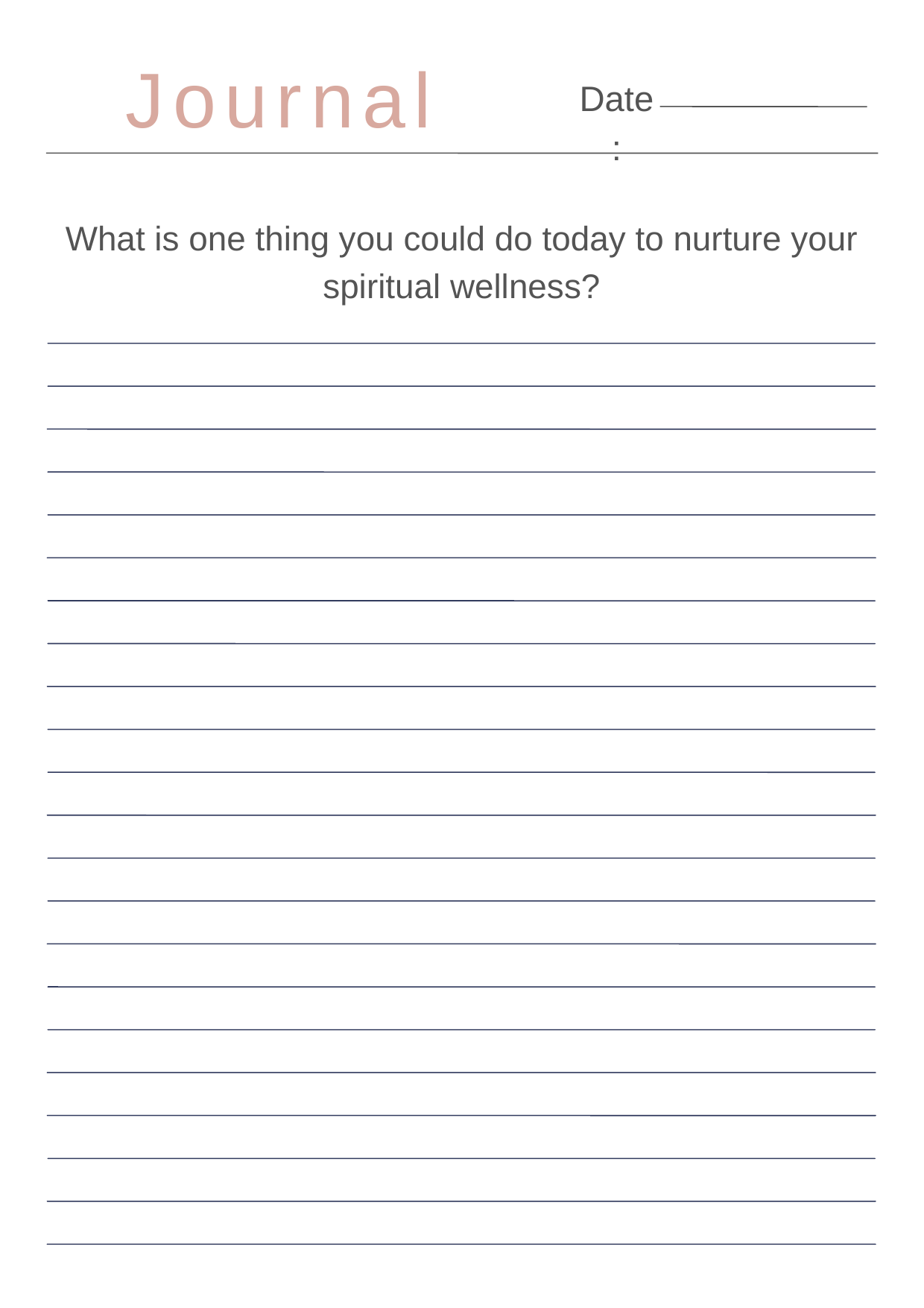

Journal
Date:

What is one thing you could do today to nurture your spiritual wellness?